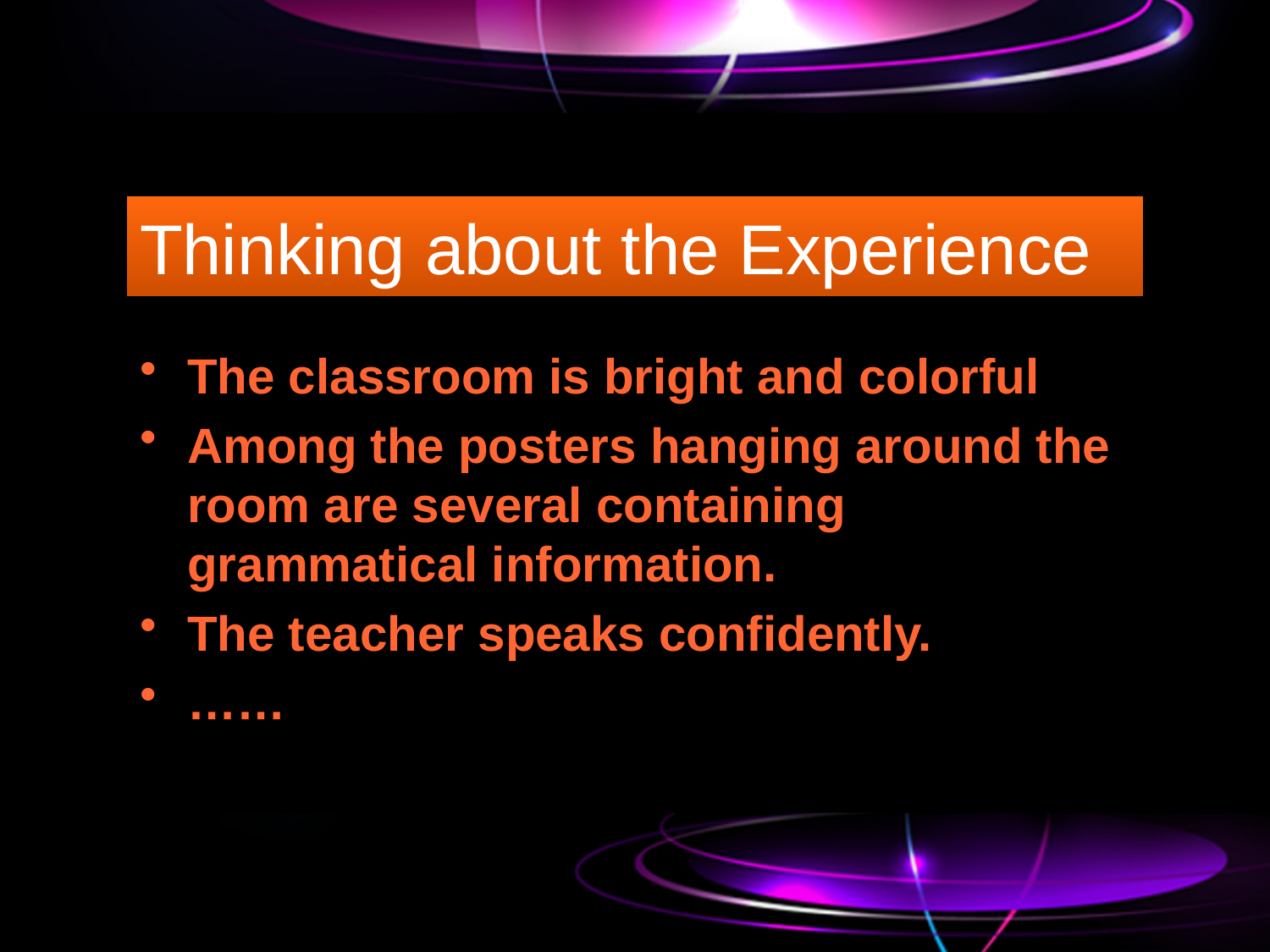

# Thinking about the Experience
The classroom is bright and colorful
Among the posters hanging around the room are several containing grammatical information.
The teacher speaks confidently.
……